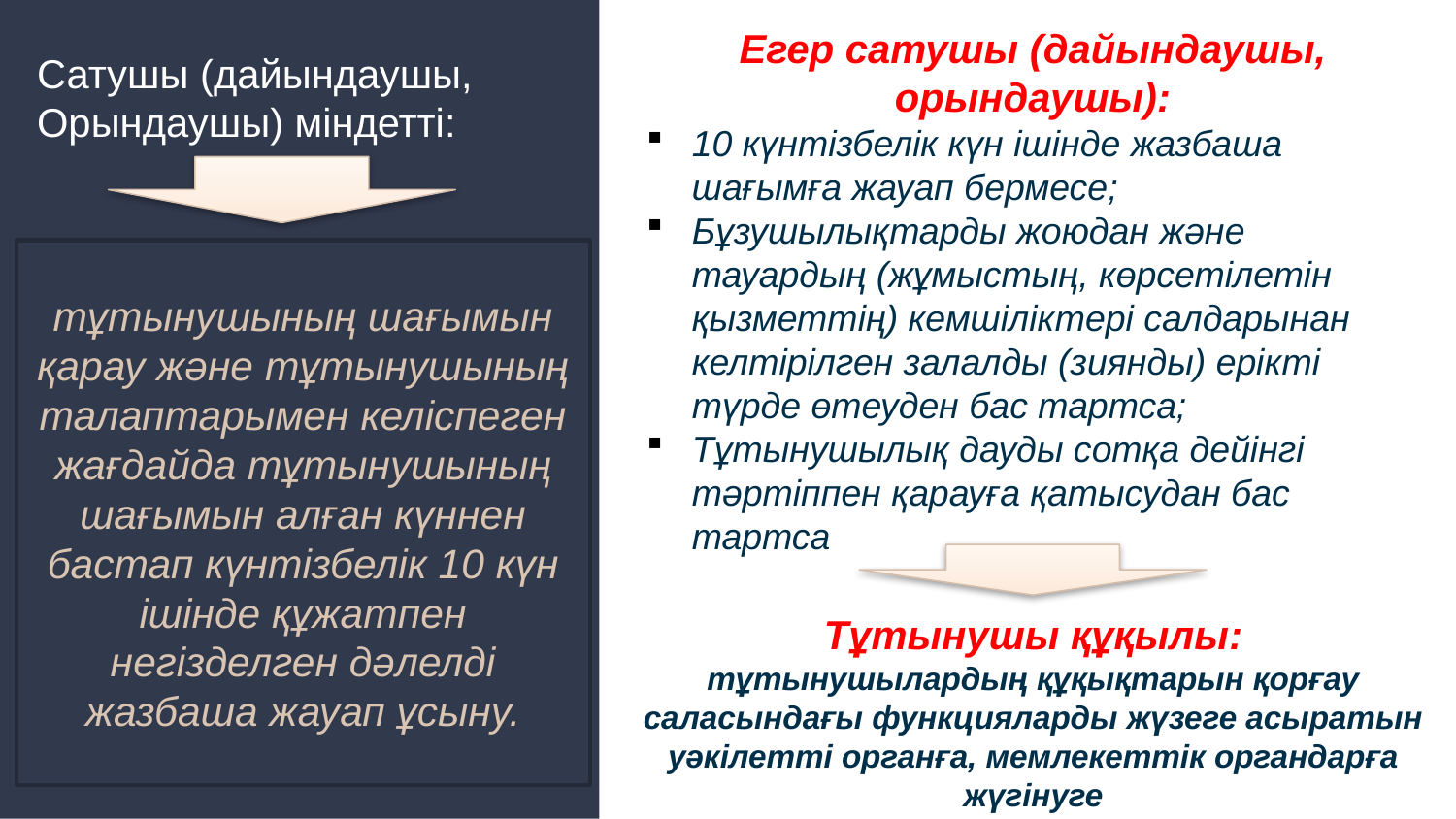

Егер сатушы (дайындаушы, орындаушы):
10 күнтізбелік күн ішінде жазбаша шағымға жауап бермесе;
Бұзушылықтарды жоюдан және тауардың (жұмыстың, көрсетілетін қызметтің) кемшіліктері салдарынан келтірілген залалды (зиянды) ерікті түрде өтеуден бас тартса;
Тұтынушылық дауды сотқа дейінгі тәртіппен қарауға қатысудан бас тартса
# Сатушы (дайындаушы, Орындаушы) міндетті:

тұтынушының шағымын қарау және тұтынушының талаптарымен келіспеген жағдайда тұтынушының шағымын алған күннен бастап күнтізбелік 10 күн ішінде құжатпен негізделген дәлелді жазбаша жауап ұсыну.

Тұтынушы құқылы:
тұтынушылардың құқықтарын қорғау саласындағы функцияларды жүзеге асыратын уәкілетті органға, мемлекеттік органдарға жүгінуге